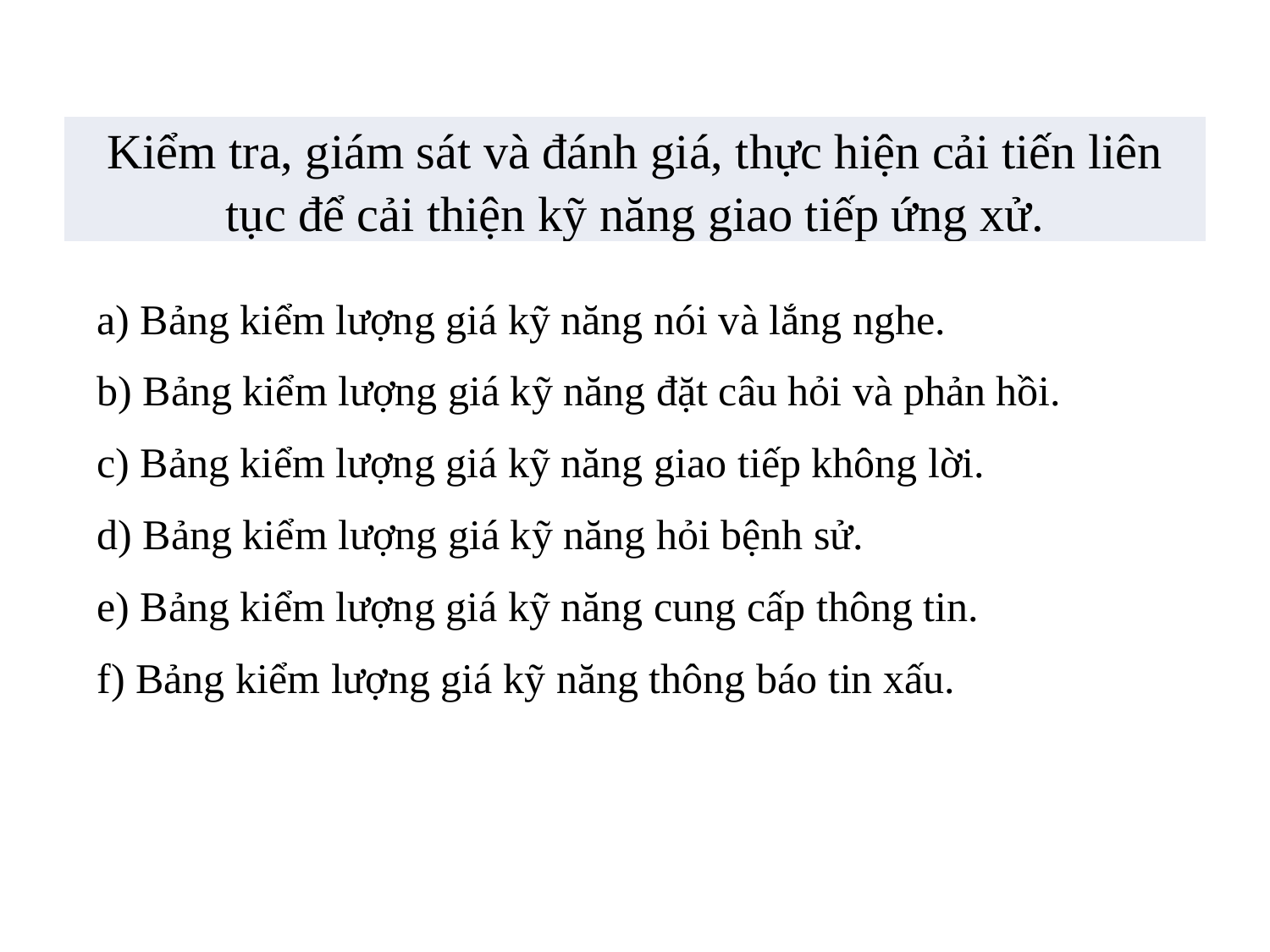

| Kiểm tra, giám sát và đánh giá, thực hiện cải tiến liên tục để cải thiện kỹ năng giao tiếp ứng xử. |
| --- |
a) Bảng kiểm lượng giá kỹ năng nói và lắng nghe.
b) Bảng kiểm lượng giá kỹ năng đặt câu hỏi và phản hồi.
c) Bảng kiểm lượng giá kỹ năng giao tiếp không lời.
d) Bảng kiểm lượng giá kỹ năng hỏi bệnh sử.
e) Bảng kiểm lượng giá kỹ năng cung cấp thông tin.
f) Bảng kiểm lượng giá kỹ năng thông báo tin xấu.